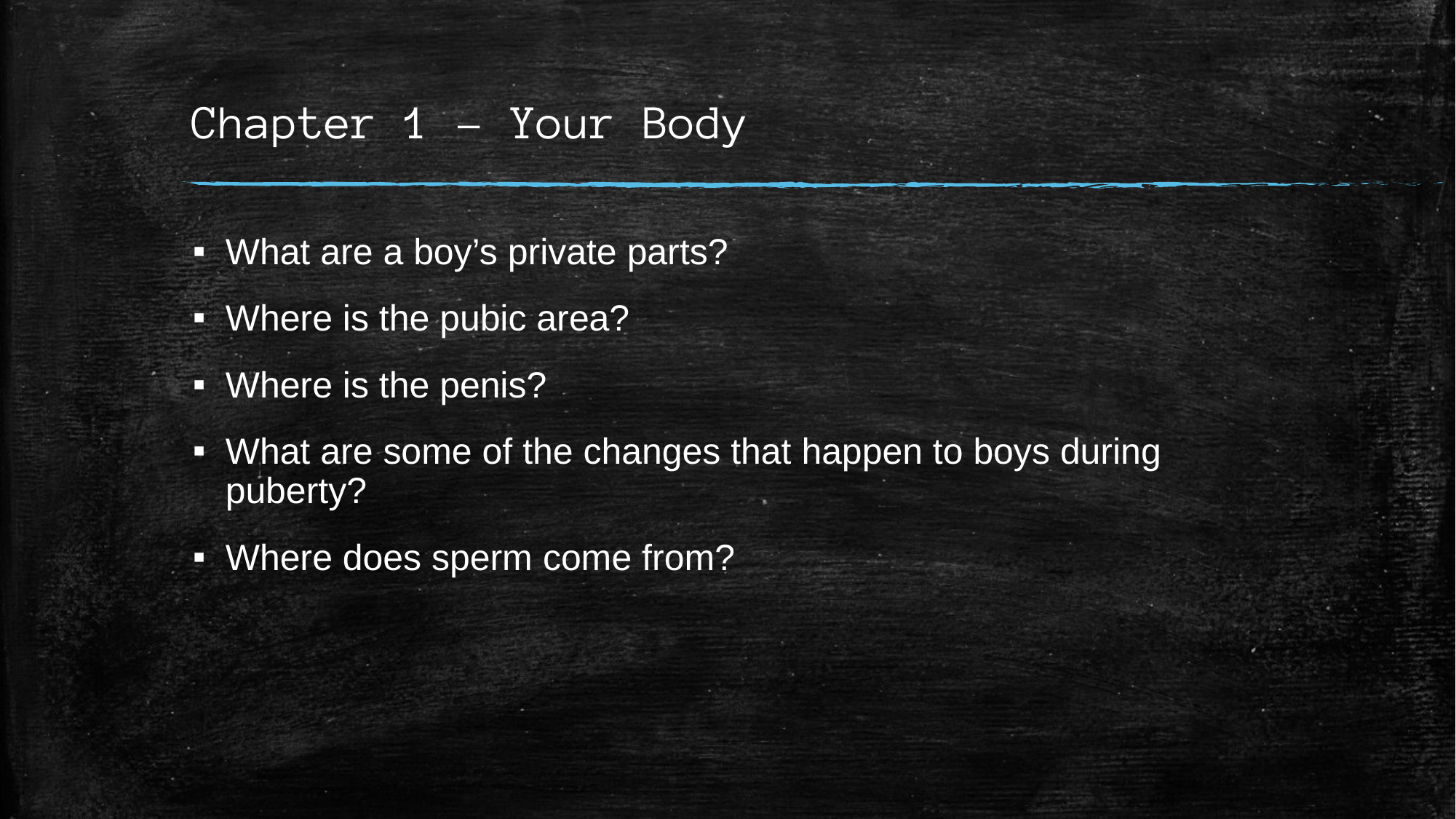

# Chapter 1 – Your Body
What are a boy’s private parts?
Where is the pubic area?
Where is the penis?
What are some of the changes that happen to boys during puberty?
Where does sperm come from?